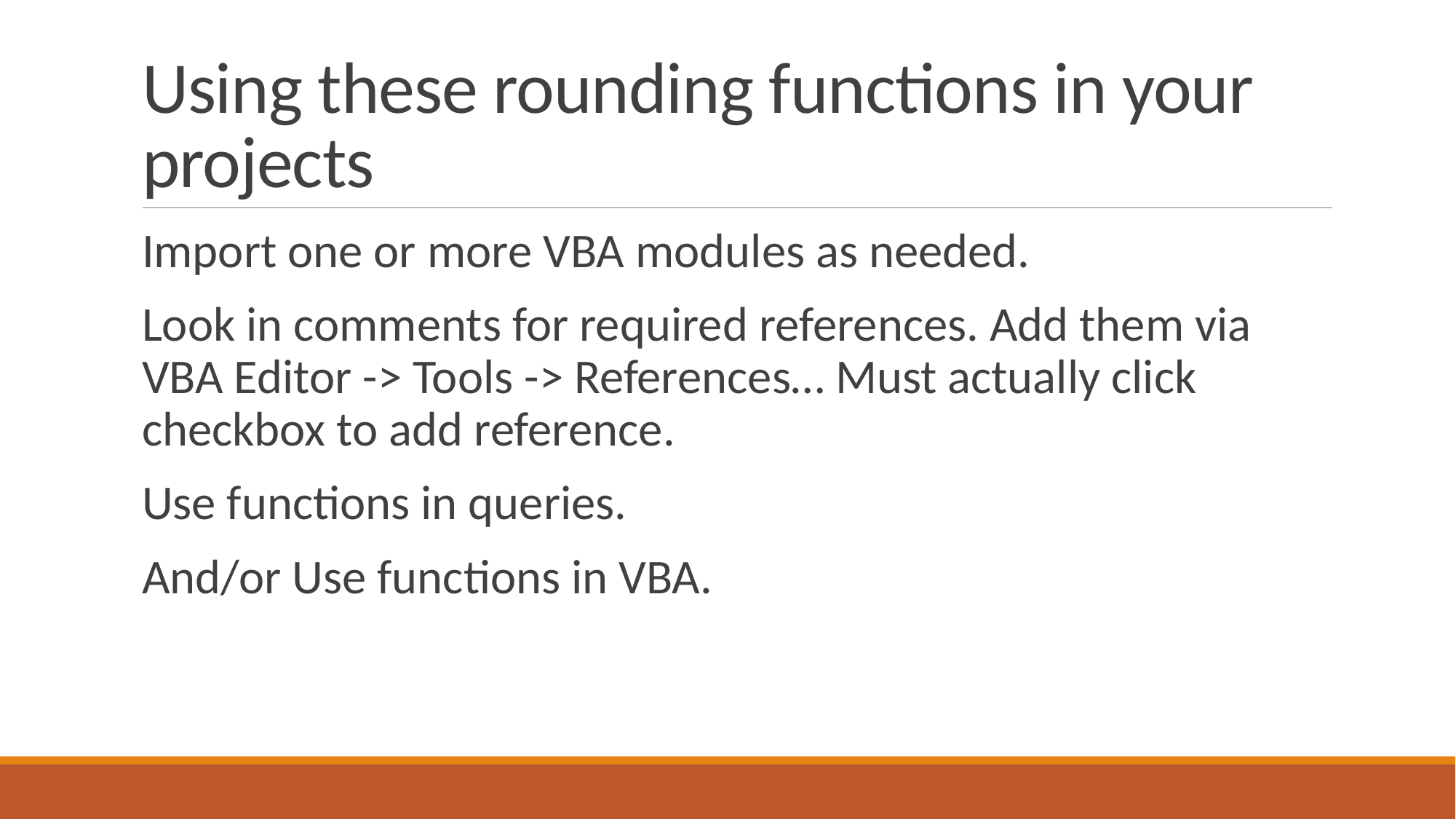

# Using these rounding functions in your projects
Import one or more VBA modules as needed.
Look in comments for required references. Add them via VBA Editor -> Tools -> References… Must actually click checkbox to add reference.
Use functions in queries.
And/or Use functions in VBA.